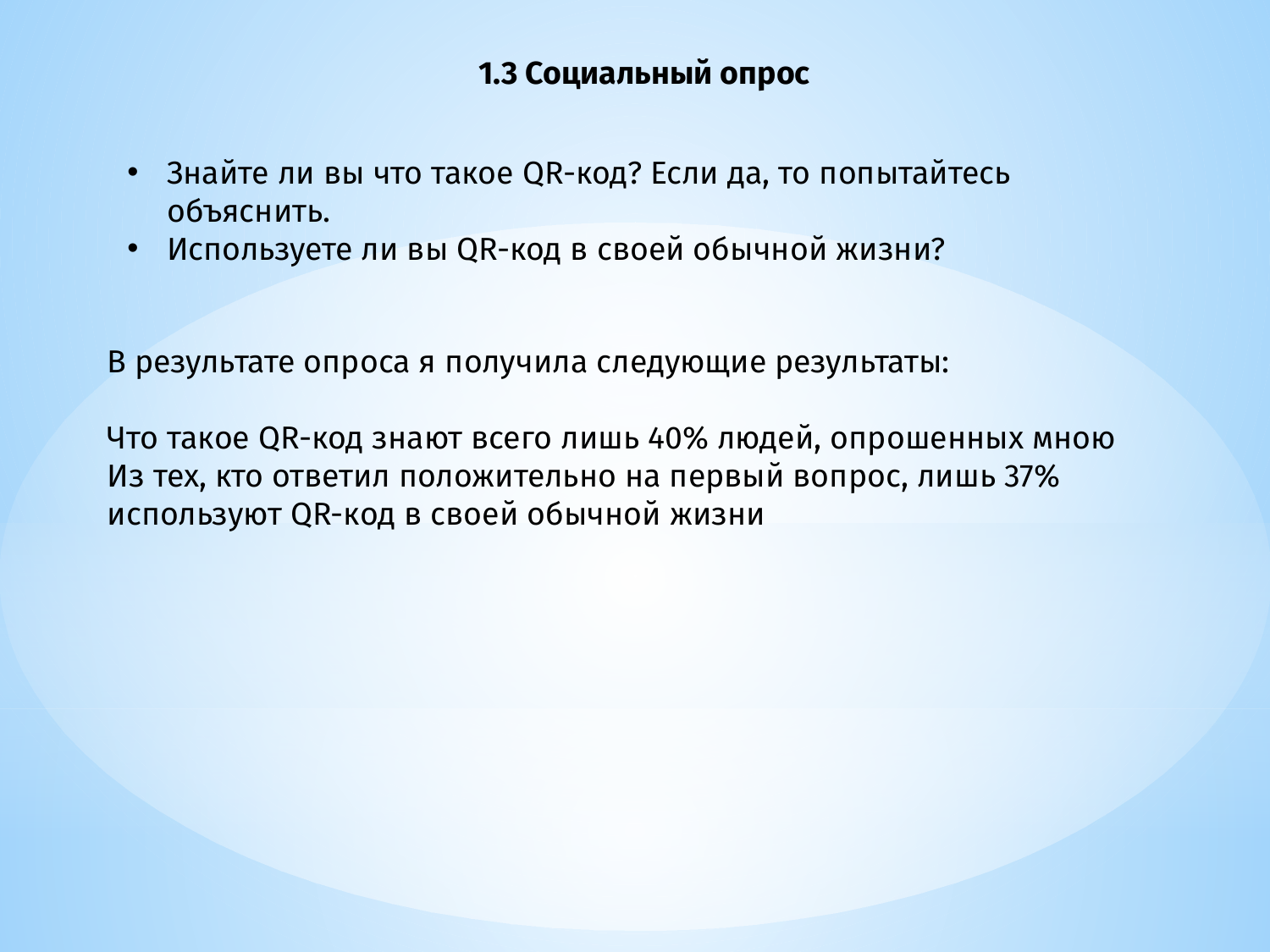

1.3 Социальный опрос
Знайте ли вы что такое QR-код? Если да, то попытайтесь объяснить.
Используете ли вы QR-код в своей обычной жизни?
В результате опроса я получила следующие результаты:

Что такое QR-код знают всего лишь 40% людей, опрошенных мною
Из тех, кто ответил положительно на первый вопрос, лишь 37% используют QR-код в своей обычной жизни